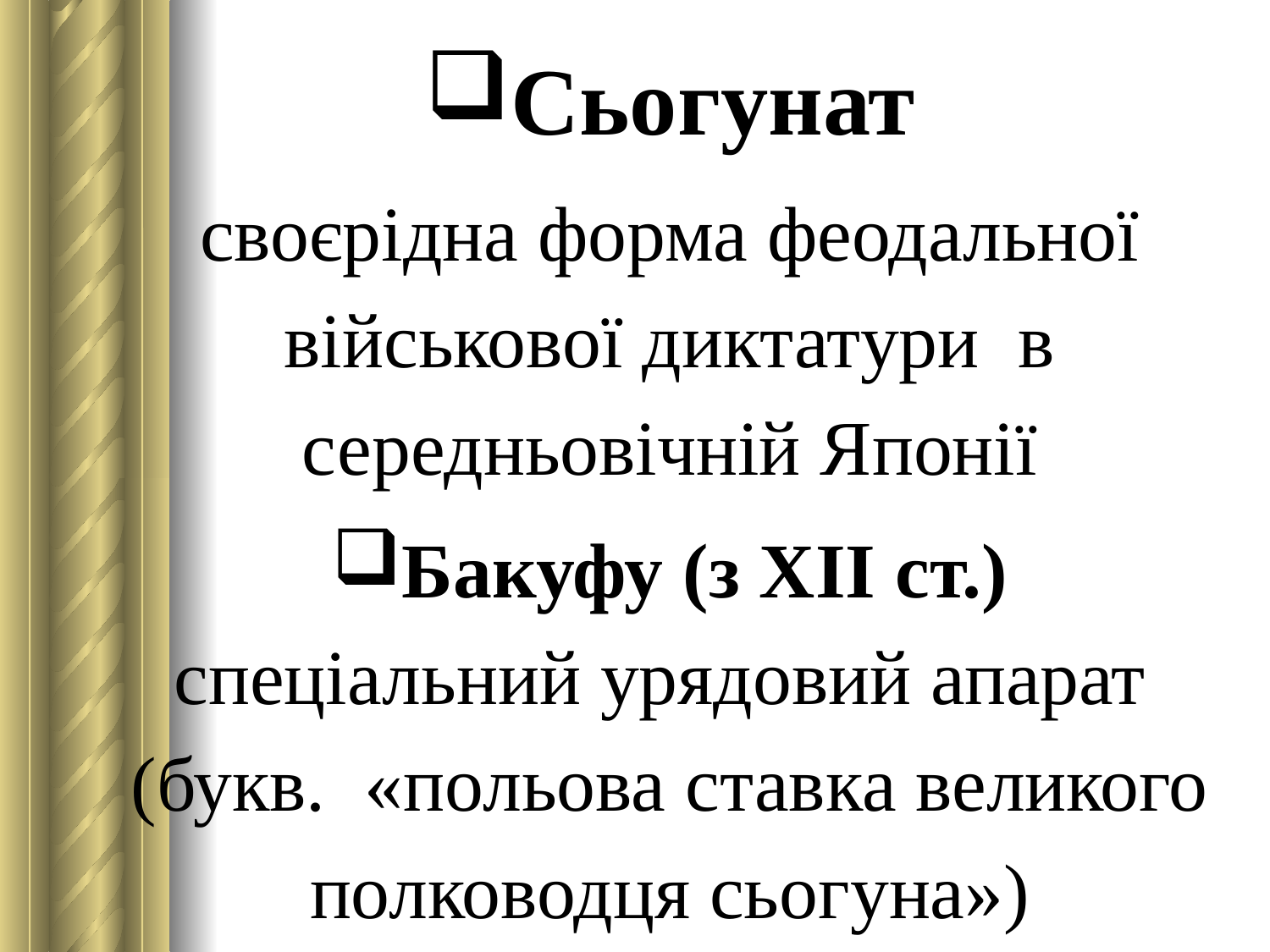

Сьогунат
своєрідна форма феодальної військової диктатури  в середньовічній Японії
Бакуфу (з ХІІ ст.)
спеціальний урядовий апарат
(букв.  «польова ставка великого полководця сьогуна»)